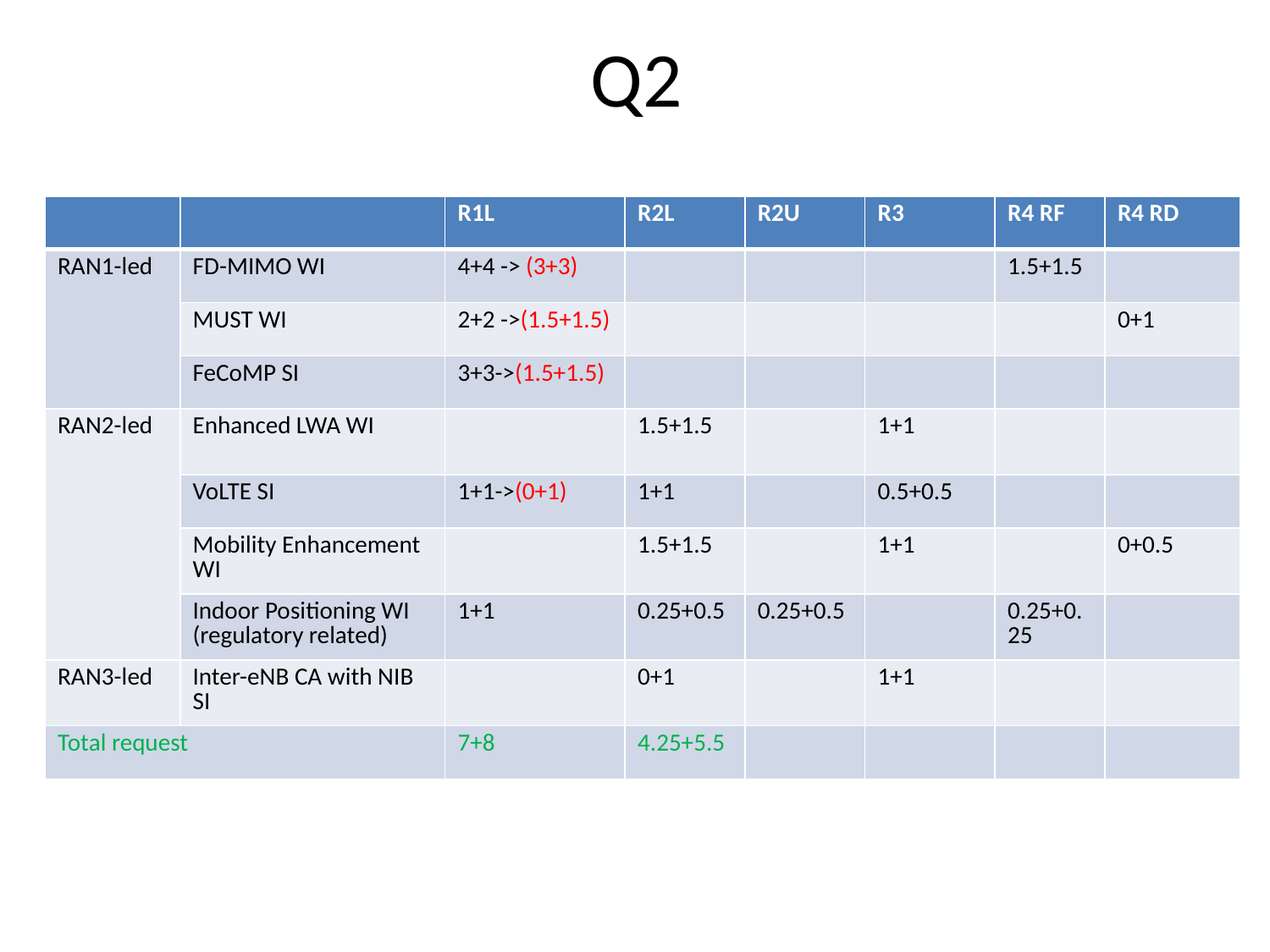

# Q2
|  |  | R1L | R2L | R2U | R3 | R4 RF | R4 RD |
| --- | --- | --- | --- | --- | --- | --- | --- |
| RAN1-led | FD-MIMO WI | 4+4 -> (3+3) |  |  |  | 1.5+1.5 |  |
|  | MUST WI | 2+2 ->(1.5+1.5) |  |  |  |  | 0+1 |
|  | FeCoMP SI | 3+3->(1.5+1.5) |  |  |  |  |  |
| RAN2-led | Enhanced LWA WI |  | 1.5+1.5 |  | 1+1 |  |  |
|  | VoLTE SI | 1+1->(0+1) | 1+1 |  | 0.5+0.5 |  |  |
|  | Mobility Enhancement WI |  | 1.5+1.5 |  | 1+1 |  | 0+0.5 |
|  | Indoor Positioning WI (regulatory related) | 1+1 | 0.25+0.5 | 0.25+0.5 |  | 0.25+0.25 |  |
| RAN3-led | Inter-eNB CA with NIB SI |  | 0+1 |  | 1+1 |  |  |
| Total request |  | 7+8 | 4.25+5.5 |  |  |  |  |